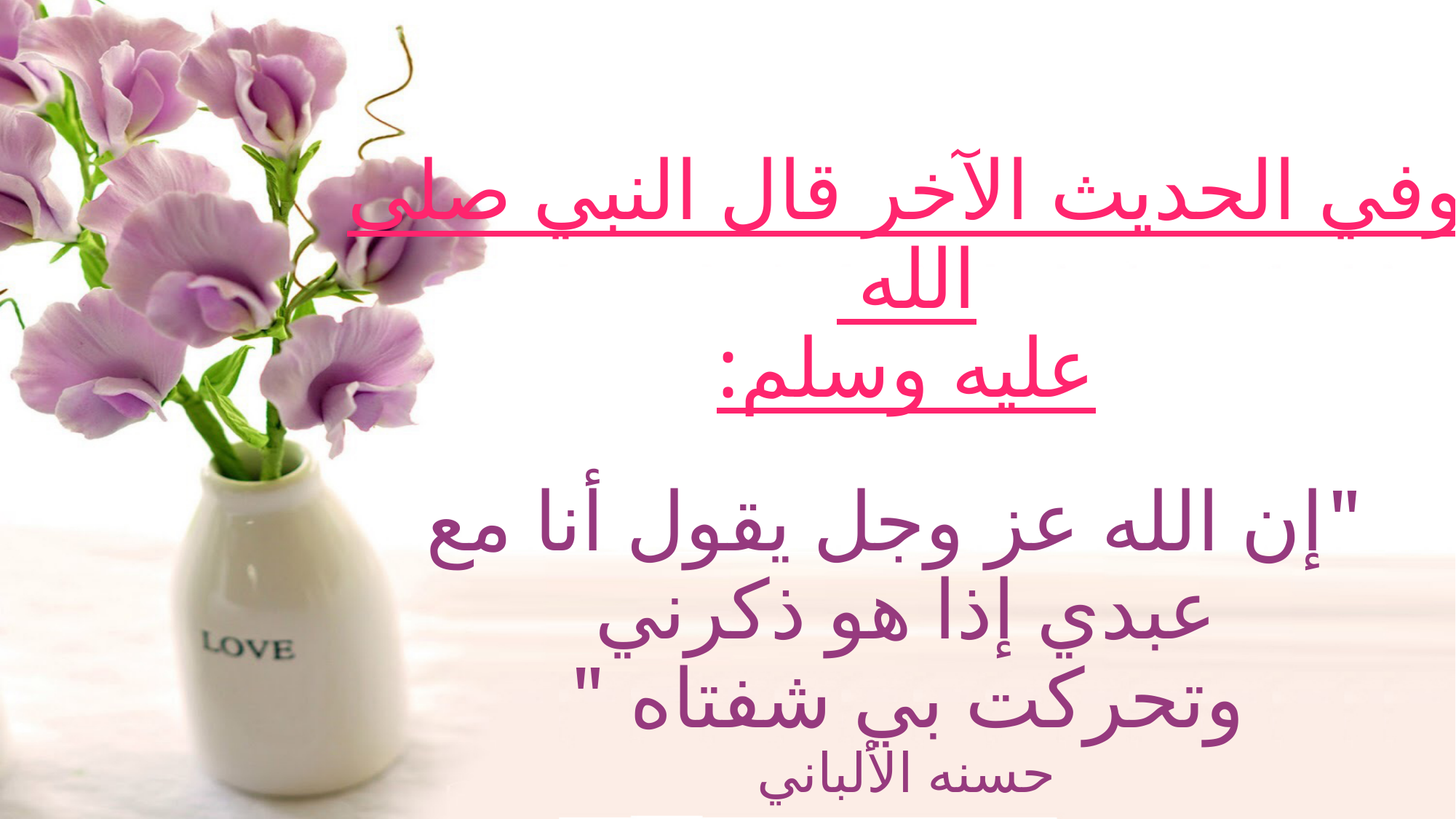

# وفي الحديث الآخر قال النبي صلى الله عليه وسلم: "إن الله عز وجل يقول أنا مع عبدي إذا هو ذكرني وتحركت بي شفتاه " حسنه الألباني